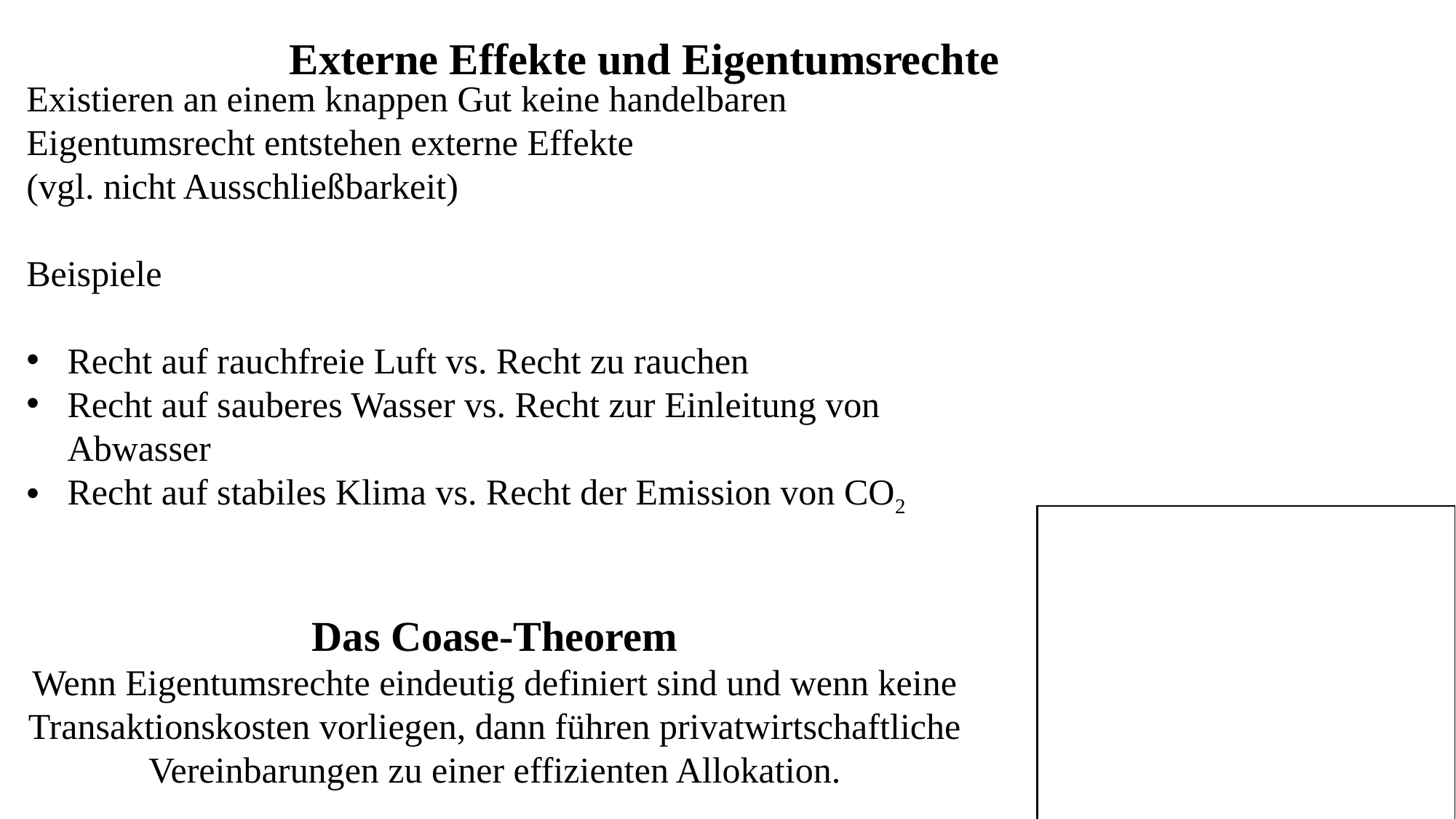

Externe Effekte und Eigentumsrechte
Existieren an einem knappen Gut keine handelbaren Eigentumsrecht entstehen externe Effekte
(vgl. nicht Ausschließbarkeit)

Beispiele

Recht auf rauchfreie Luft vs. Recht zu rauchen
Recht auf sauberes Wasser vs. Recht zur Einleitung von Abwasser
Recht auf stabiles Klima vs. Recht der Emission von CO2

Das Coase-Theorem
Wenn Eigentumsrechte eindeutig definiert sind und wenn keine
Transaktionskosten vorliegen, dann führen privatwirtschaftliche
Vereinbarungen zu einer effizienten Allokation.